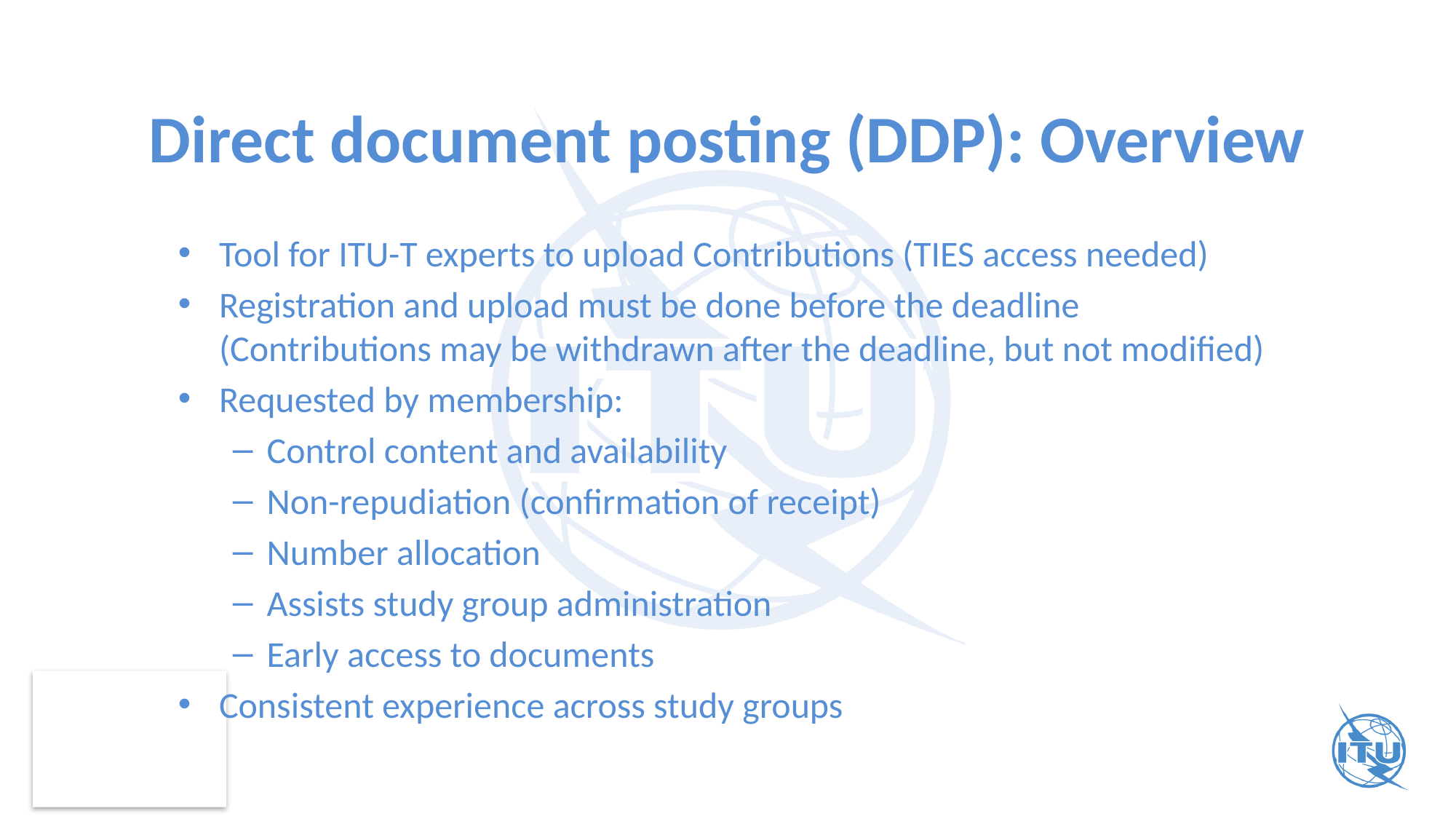

# Direct document posting (DDP): Overview
Tool for ITU-T experts to upload Contributions (TIES access needed)
Registration and upload must be done before the deadline
(Contributions may be withdrawn after the deadline, but not modified)
Requested by membership:
Control content and availability
Non-repudiation (confirmation of receipt)
Number allocation
Assists study group administration
Early access to documents
Consistent experience across study groups